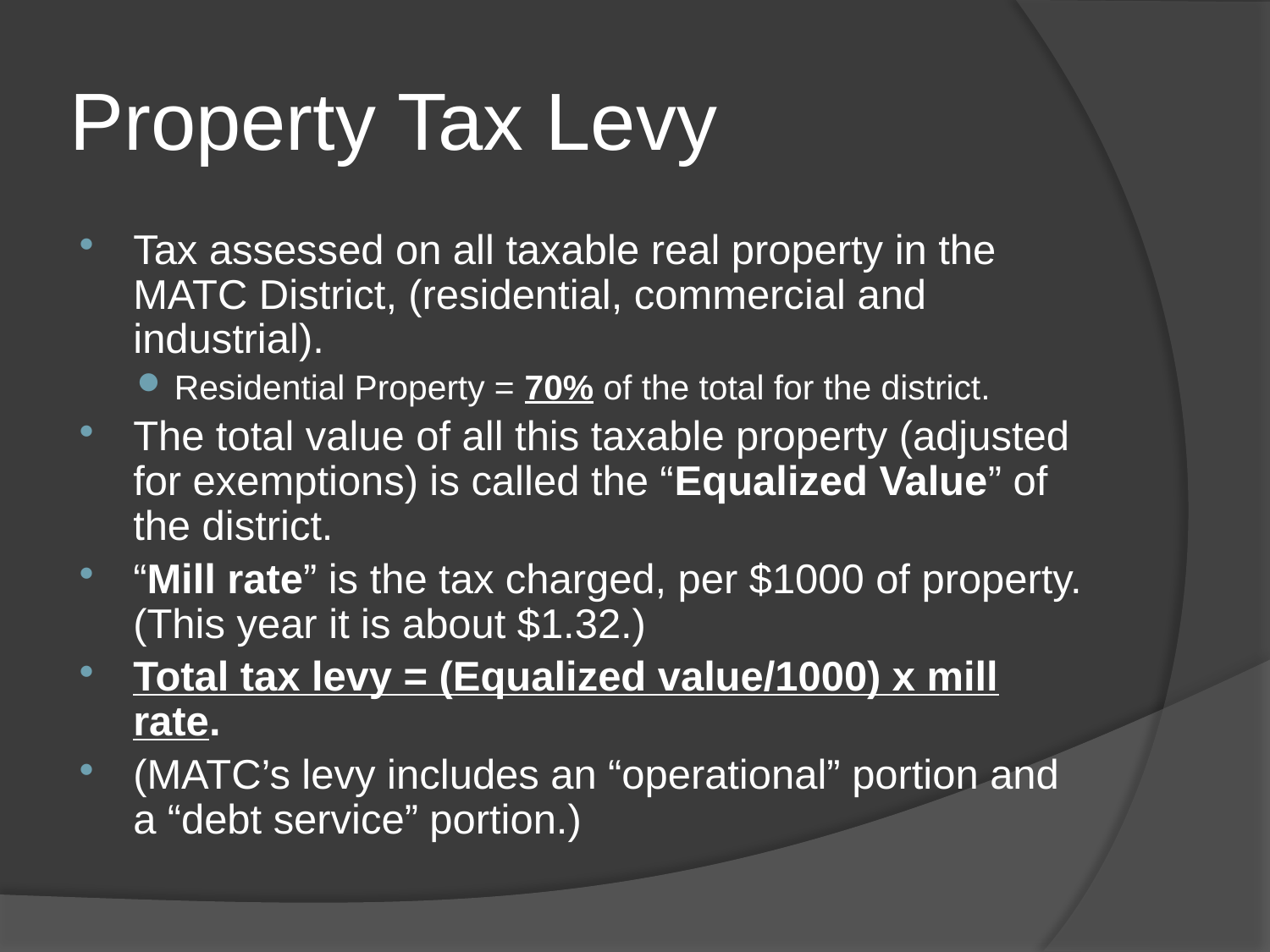

# Property Tax Levy
Tax assessed on all taxable real property in the MATC District, (residential, commercial and industrial).
Residential Property = 70% of the total for the district.
The total value of all this taxable property (adjusted for exemptions) is called the “Equalized Value” of the district.
“Mill rate” is the tax charged, per $1000 of property. (This year it is about $1.32.)
Total tax levy = (Equalized value/1000) x mill rate.
(MATC’s levy includes an “operational” portion and a “debt service” portion.)